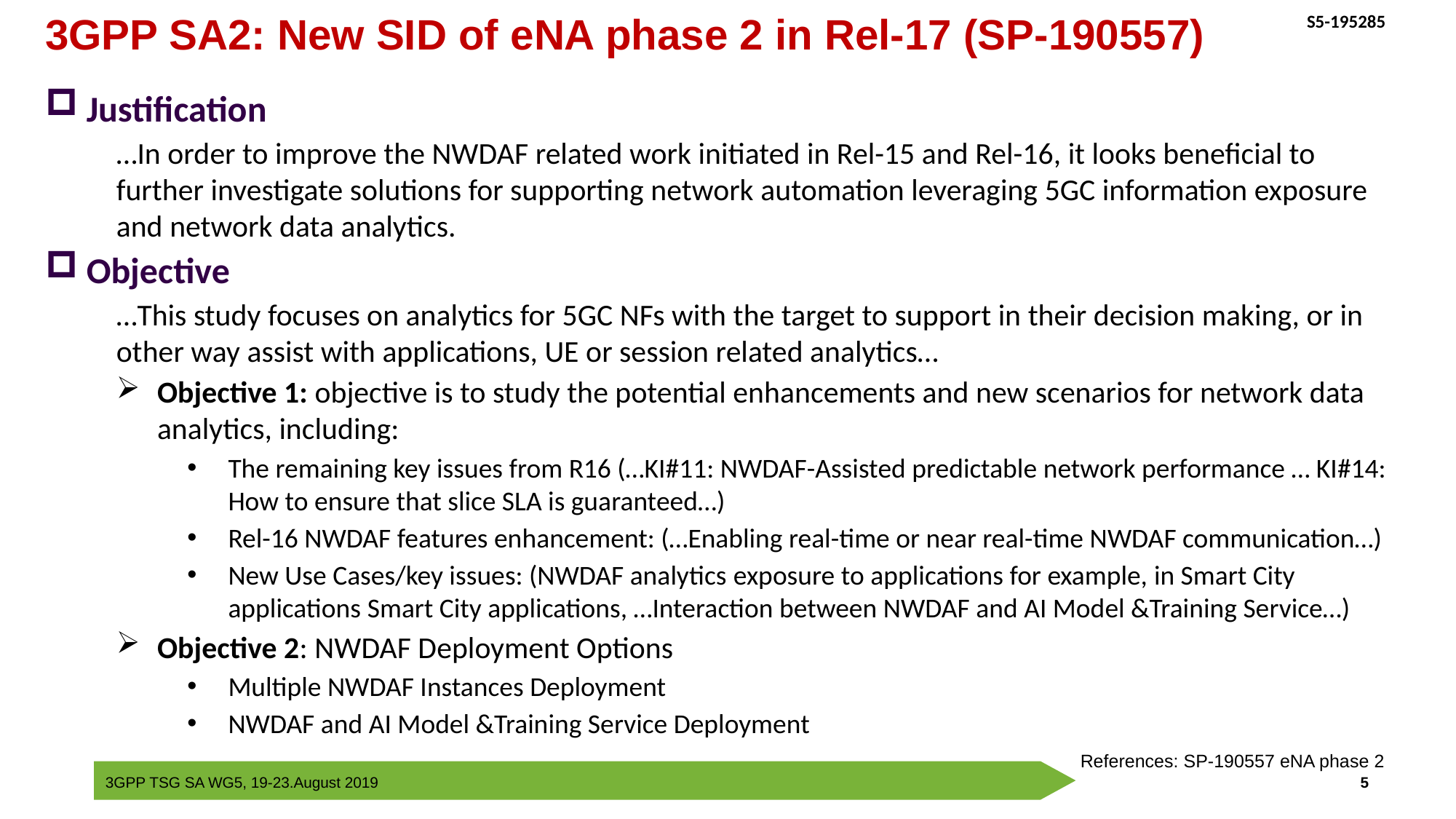

3GPP SA2: New SID of eNA phase 2 in Rel-17 (SP-190557)
Justification
…In order to improve the NWDAF related work initiated in Rel-15 and Rel-16, it looks beneficial to further investigate solutions for supporting network automation leveraging 5GC information exposure and network data analytics.
Objective
…This study focuses on analytics for 5GC NFs with the target to support in their decision making, or in other way assist with applications, UE or session related analytics…
Objective 1: objective is to study the potential enhancements and new scenarios for network data analytics, including:
The remaining key issues from R16 (…KI#11: NWDAF-Assisted predictable network performance … KI#14: How to ensure that slice SLA is guaranteed…)
Rel-16 NWDAF features enhancement: (…Enabling real-time or near real-time NWDAF communication…)
New Use Cases/key issues: (NWDAF analytics exposure to applications for example, in Smart City applications Smart City applications, …Interaction between NWDAF and AI Model &Training Service…)
Objective 2: NWDAF Deployment Options
Multiple NWDAF Instances Deployment
NWDAF and AI Model &Training Service Deployment
References: SP-190557 eNA phase 2